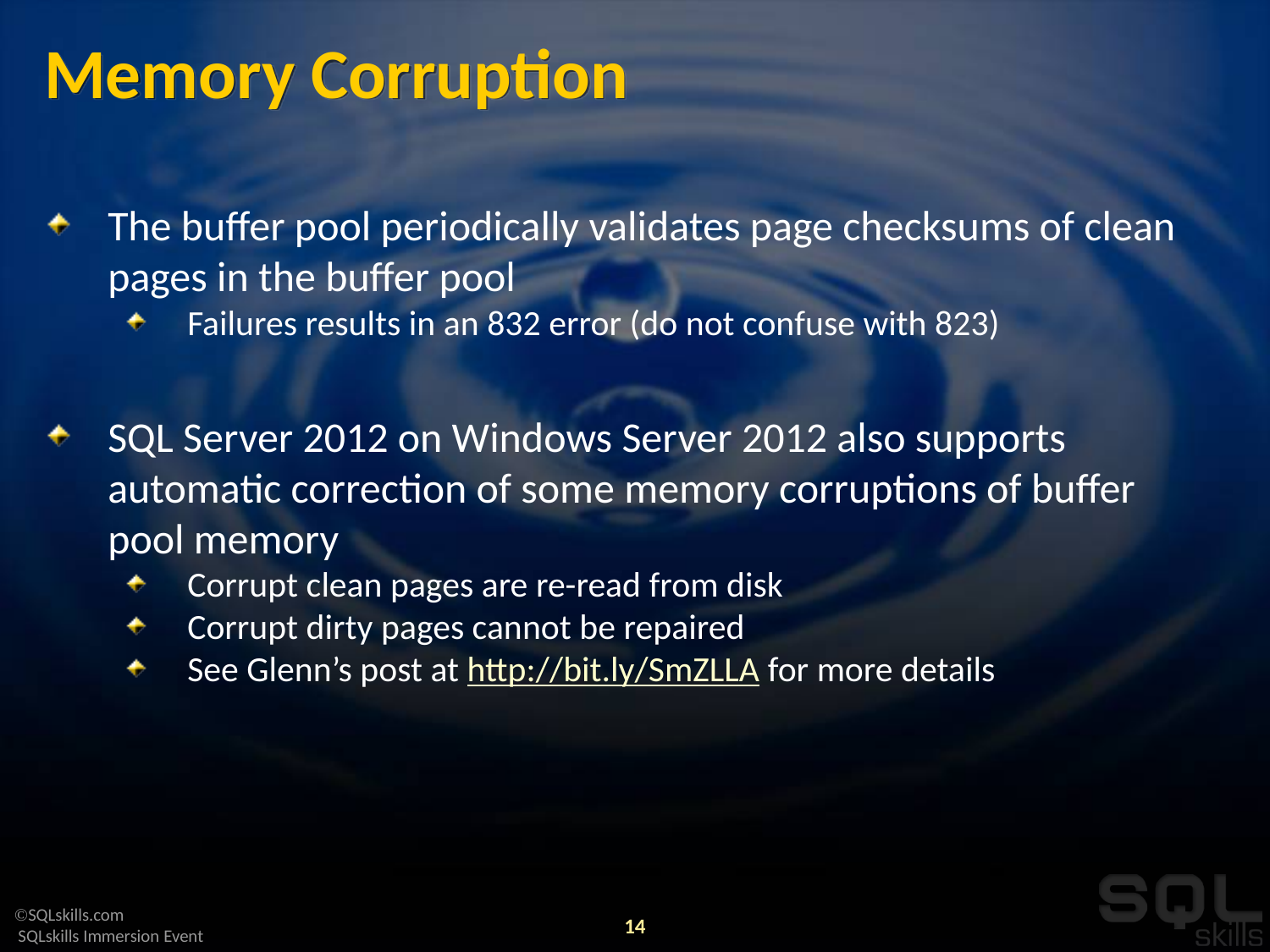

# Memory Corruption
The buffer pool periodically validates page checksums of clean pages in the buffer pool
Failures results in an 832 error (do not confuse with 823)

SQL Server 2012 on Windows Server 2012 also supports automatic correction of some memory corruptions of buffer pool memory
Corrupt clean pages are re-read from disk
Corrupt dirty pages cannot be repaired
See Glenn’s post at http://bit.ly/SmZLLA for more details
14